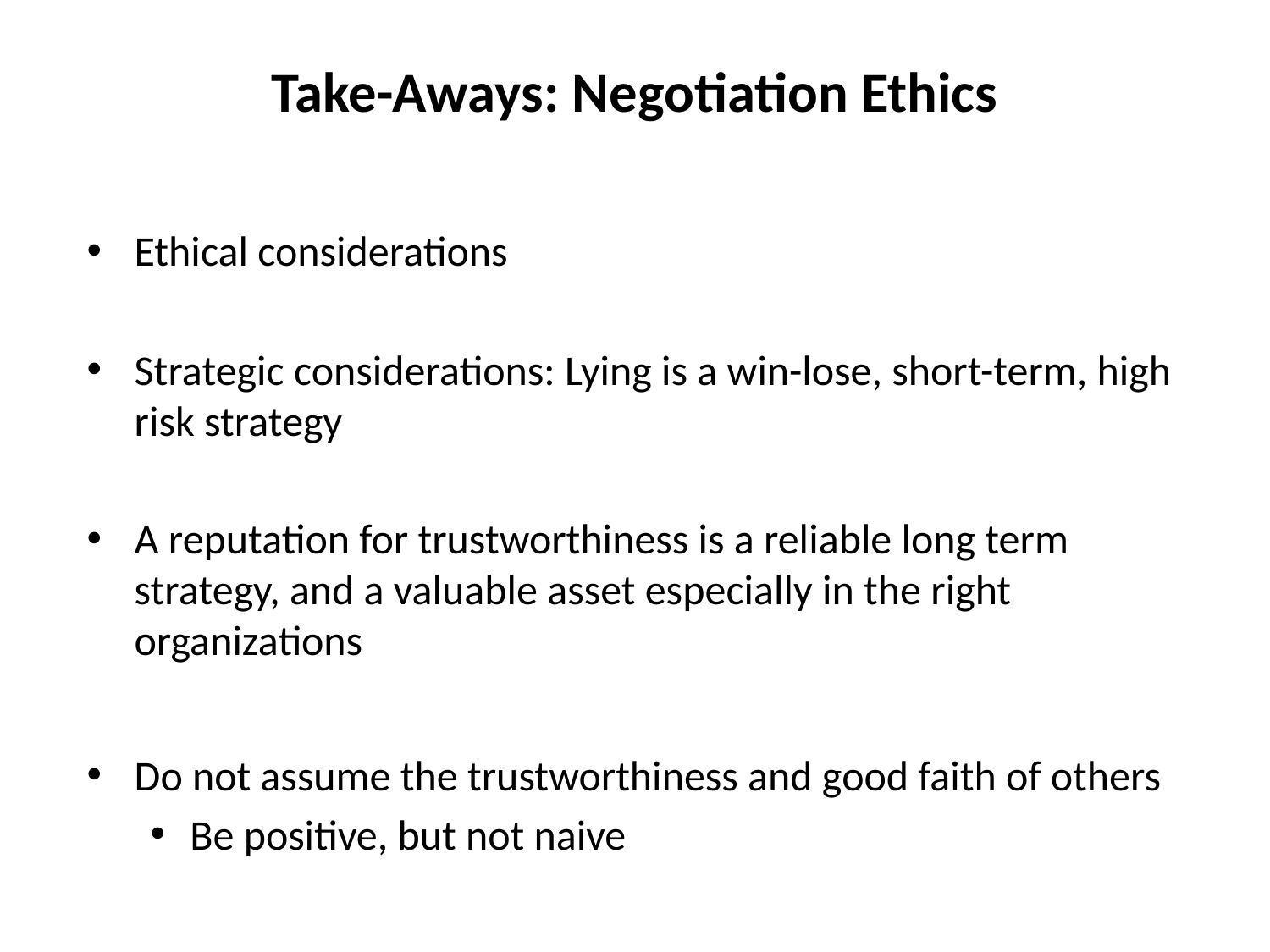

# Take-Aways: Negotiation Ethics
Ethical considerations

Strategic considerations: Lying is a win-lose, short-term, high risk strategy

A reputation for trustworthiness is a reliable long term strategy, and a valuable asset especially in the right organizations

Do not assume the trustworthiness and good faith of others
Be positive, but not naive